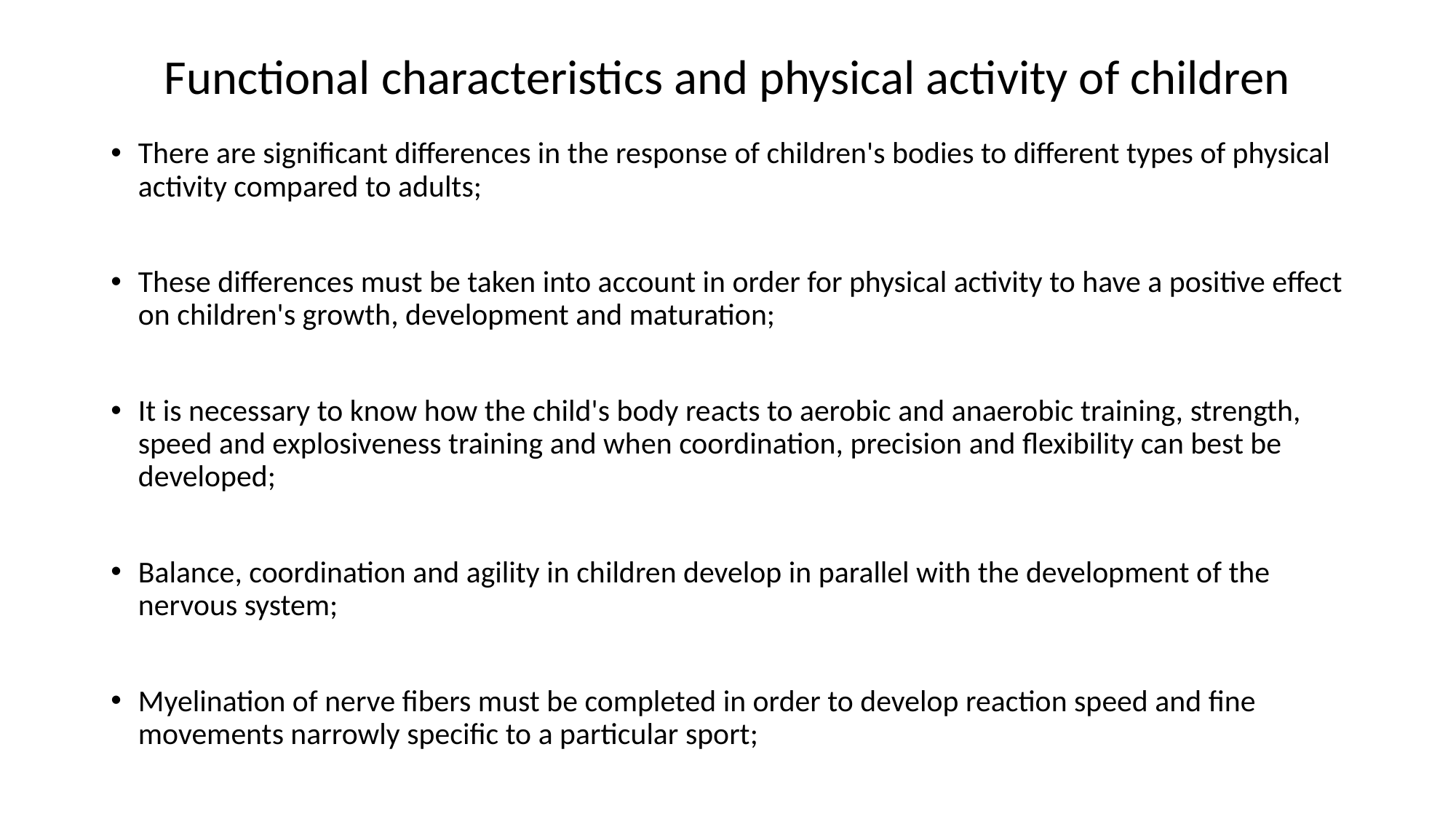

# Functional characteristics and physical activity of children
There are significant differences in the response of children's bodies to different types of physical activity compared to adults;

These differences must be taken into account in order for physical activity to have a positive effect on children's growth, development and maturation;

It is necessary to know how the child's body reacts to aerobic and anaerobic training, strength, speed and explosiveness training and when coordination, precision and flexibility can best be developed;

Balance, coordination and agility in children develop in parallel with the development of the nervous system;

Myelination of nerve fibers must be completed in order to develop reaction speed and fine movements narrowly specific to a particular sport;